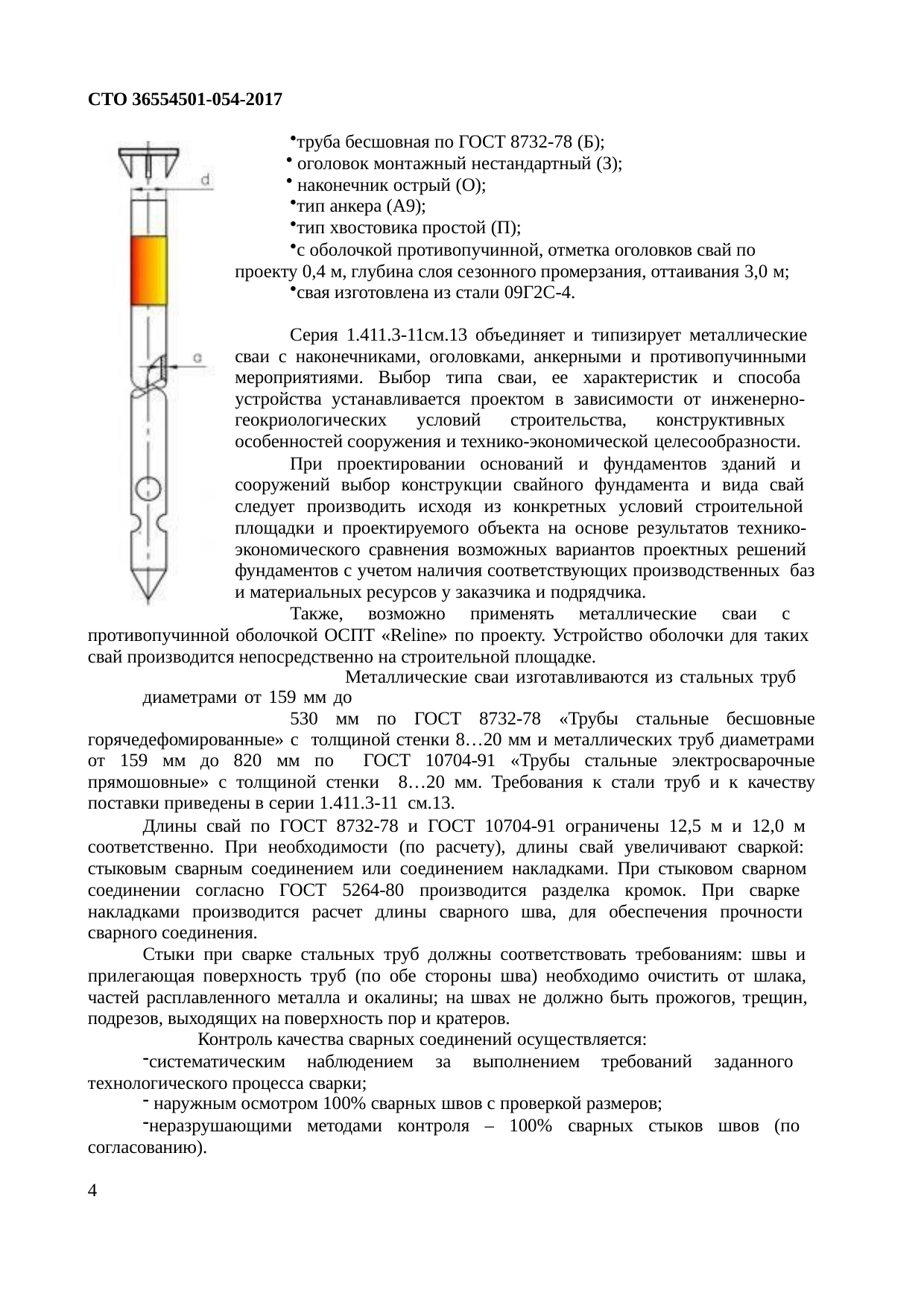

СТО 36554501-054-2017

труба бесшовная по ГОСТ 8732-78 (Б);
оголовок монтажный нестандартный (З);
наконечник острый (О);
тип анкера (А9);
тип хвостовика простой (П);
с оболочкой противопучинной, отметка оголовков свай по  проекту 0,4 м, глубина слоя сезонного промерзания, оттаивания 3,0 м;
свая изготовлена из стали 09Г2С-4.

Серия 1.411.3-11см.13 объединяет и типизирует металлические  сваи с наконечниками, оголовками, анкерными и противопучинными  мероприятиями. Выбор типа сваи, ее характеристик и способа  устройства устанавливается проектом в зависимости от инженерно-  геокриологических условий строительства, конструктивных  особенностей сооружения и технико-экономической целесообразности.
При проектировании оснований и фундаментов зданий и  сооружений выбор конструкции свайного фундамента и вида свай  следует производить исходя из конкретных условий строительной  площадки и проектируемого объекта на основе результатов технико-  экономического сравнения возможных вариантов проектных решений  фундаментов с учетом наличия соответствующих производственных  баз и материальных ресурсов у заказчика и подрядчика.
Также, возможно применять металлические сваи с  противопучинной оболочкой ОСПТ «Reline» по проекту. Устройство оболочки для таких  свай производится непосредственно на строительной площадке.
Металлические сваи изготавливаются из стальных труб диаметрами от 159 мм до
530 мм по ГОСТ 8732-78 «Трубы стальные бесшовные горячедефомированные» с  толщиной стенки 8…20 мм и металлических труб диаметрами от 159 мм до 820 мм по  ГОСТ 10704-91 «Трубы стальные электросварочные прямошовные» с толщиной стенки  8…20 мм. Требования к стали труб и к качеству поставки приведены в серии 1.411.3-11  см.13.
Длины свай по ГОСТ 8732-78 и ГОСТ 10704-91 ограничены 12,5 м и 12,0 м  соответственно. При необходимости (по расчету), длины свай увеличивают сваркой:  стыковым сварным соединением или соединением накладками. При стыковом сварном  соединении согласно ГОСТ 5264-80 производится разделка кромок. При сварке  накладками производится расчет длины сварного шва, для обеспечения прочности  сварного соединения.
Стыки при сварке стальных труб должны соответствовать требованиям: швы и  прилегающая поверхность труб (по обе стороны шва) необходимо очистить от шлака,  частей расплавленного металла и окалины; на швах не должно быть прожогов, трещин,  подрезов, выходящих на поверхность пор и кратеров.
Контроль качества сварных соединений осуществляется:
систематическим наблюдением за выполнением требований заданного  технологического процесса сварки;
наружным осмотром 100% сварных швов с проверкой размеров;
неразрушающими методами контроля – 100% сварных стыков швов (по  согласованию).

4